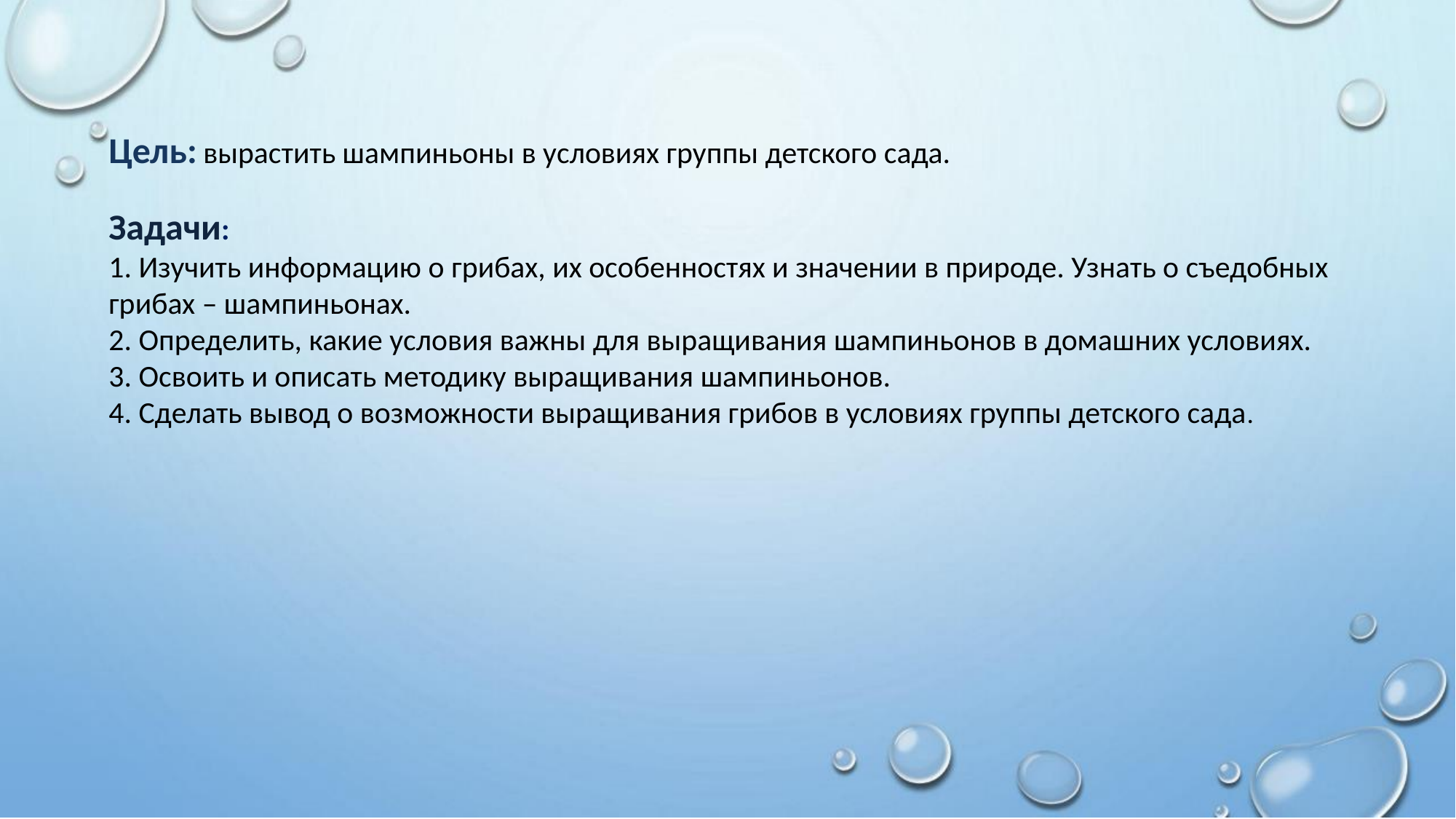

Цель: вырастить шампиньоны в условиях группы детского сада.

Задачи:
1. Изучить информацию о грибах, их особенностях и значении в природе. Узнать о съедобных грибах – шампиньонах.
2. Определить, какие условия важны для выращивания шампиньонов в домашних условиях.
3. Освоить и описать методику выращивания шампиньонов.
4. Сделать вывод о возможности выращивания грибов в условиях группы детского сада.